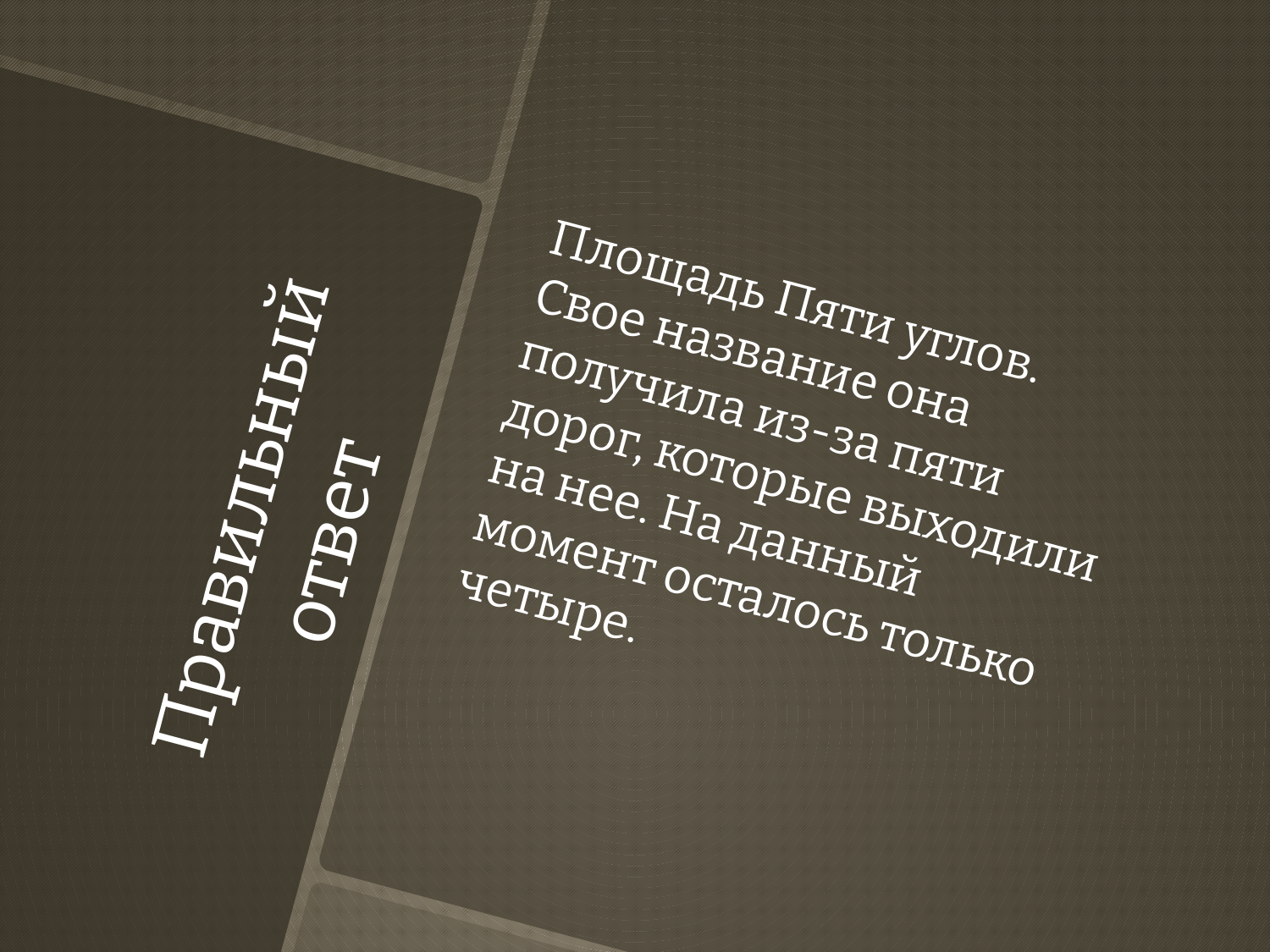

Площадь Пяти углов. Свое название она получила из-за пяти дорог, которые выходили на нее. На данный момент осталось только четыре.
# Правильный ответ